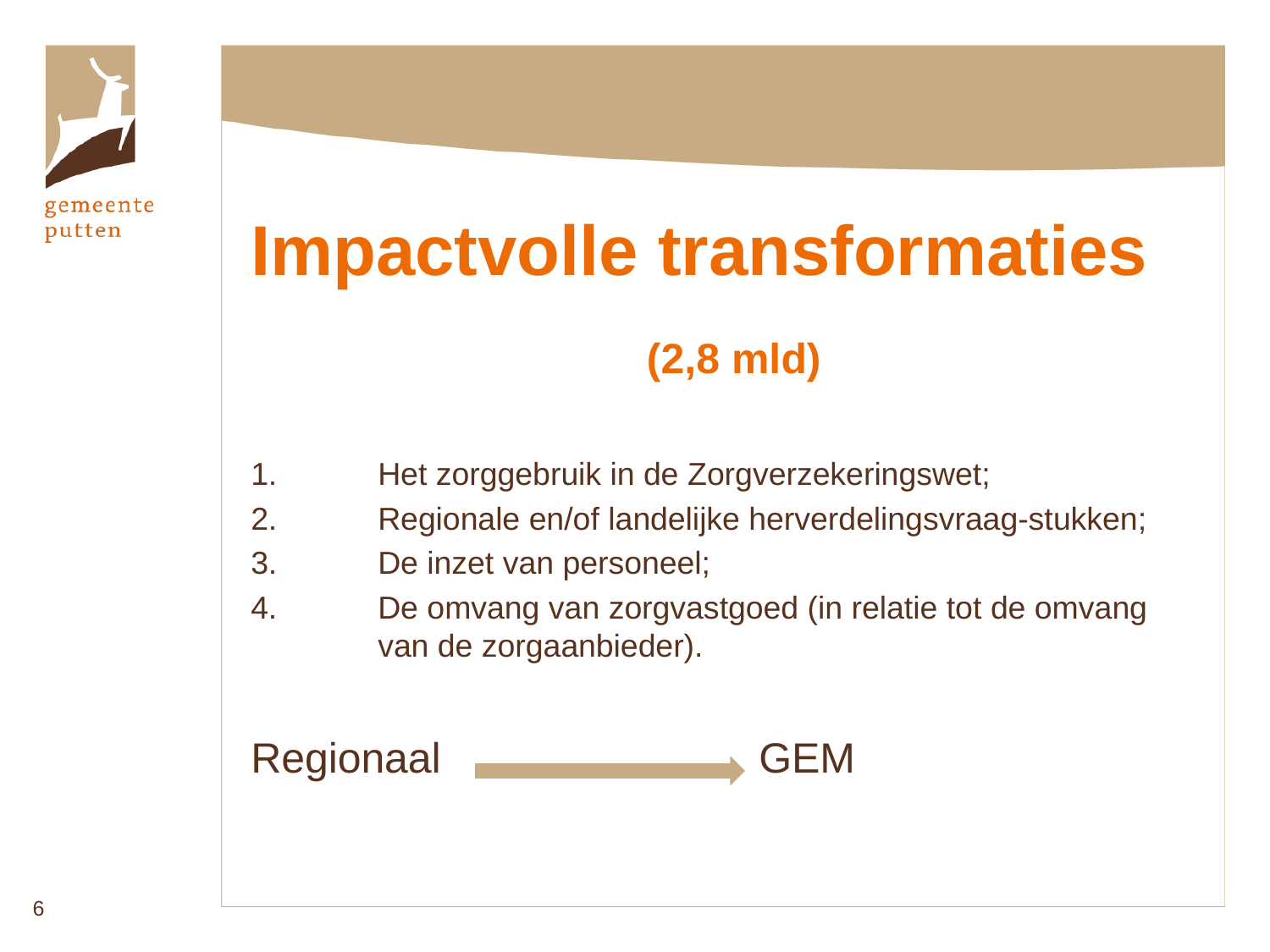

Impactvolle transformaties
 (2,8 mld)

1.	Het zorggebruik in de Zorgverzekeringswet;
2.	Regionale en/of landelijke herverdelingsvraag-stukken;
3.	De inzet van personeel;
4.	De omvang van zorgvastgoed (in relatie tot de omvang 	van de zorgaanbieder).

Regionaal 			GEM

6